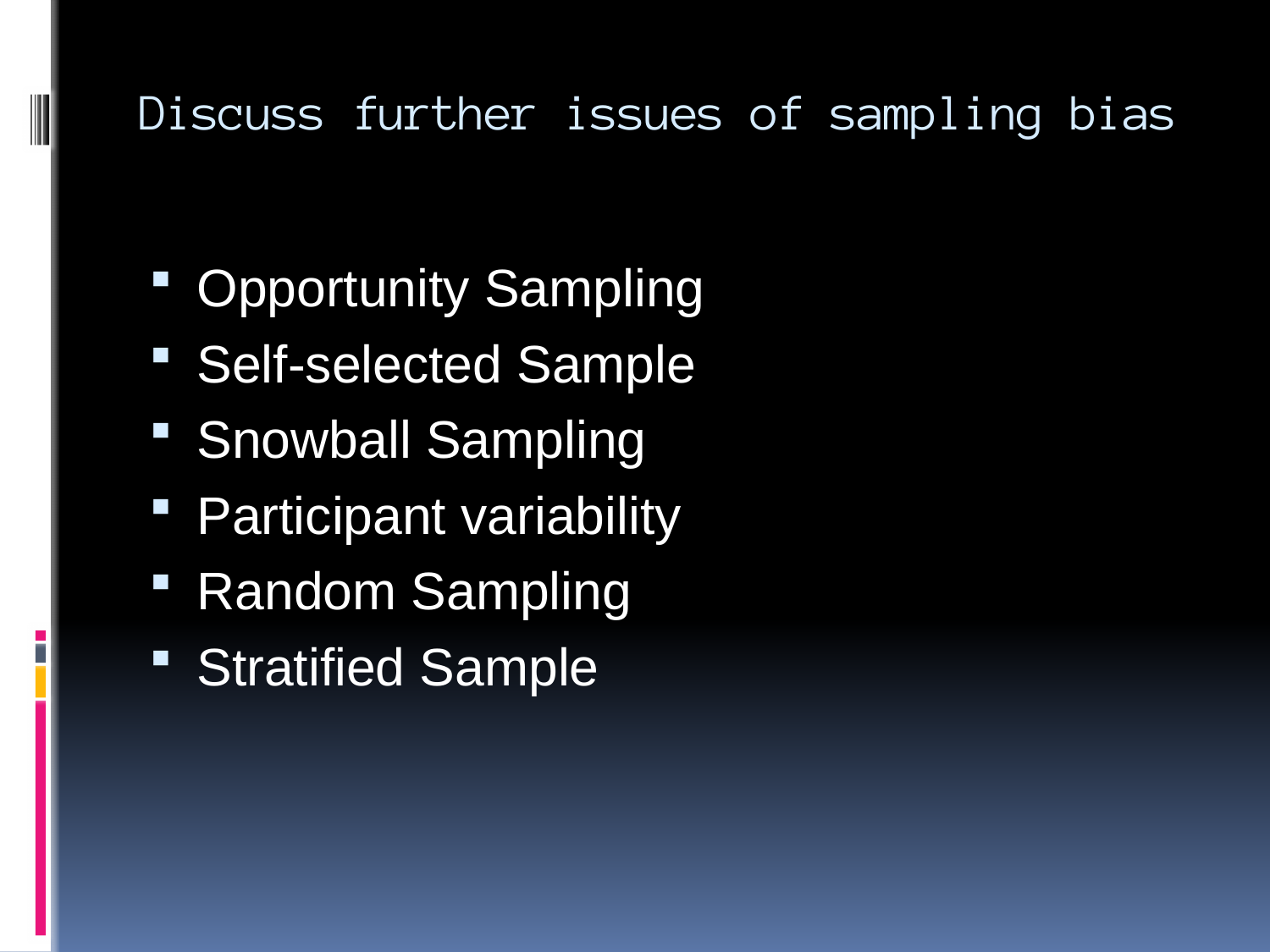

# Discuss further issues of sampling bias
Opportunity Sampling
Self-selected Sample
Snowball Sampling
Participant variability
Random Sampling
Stratified Sample